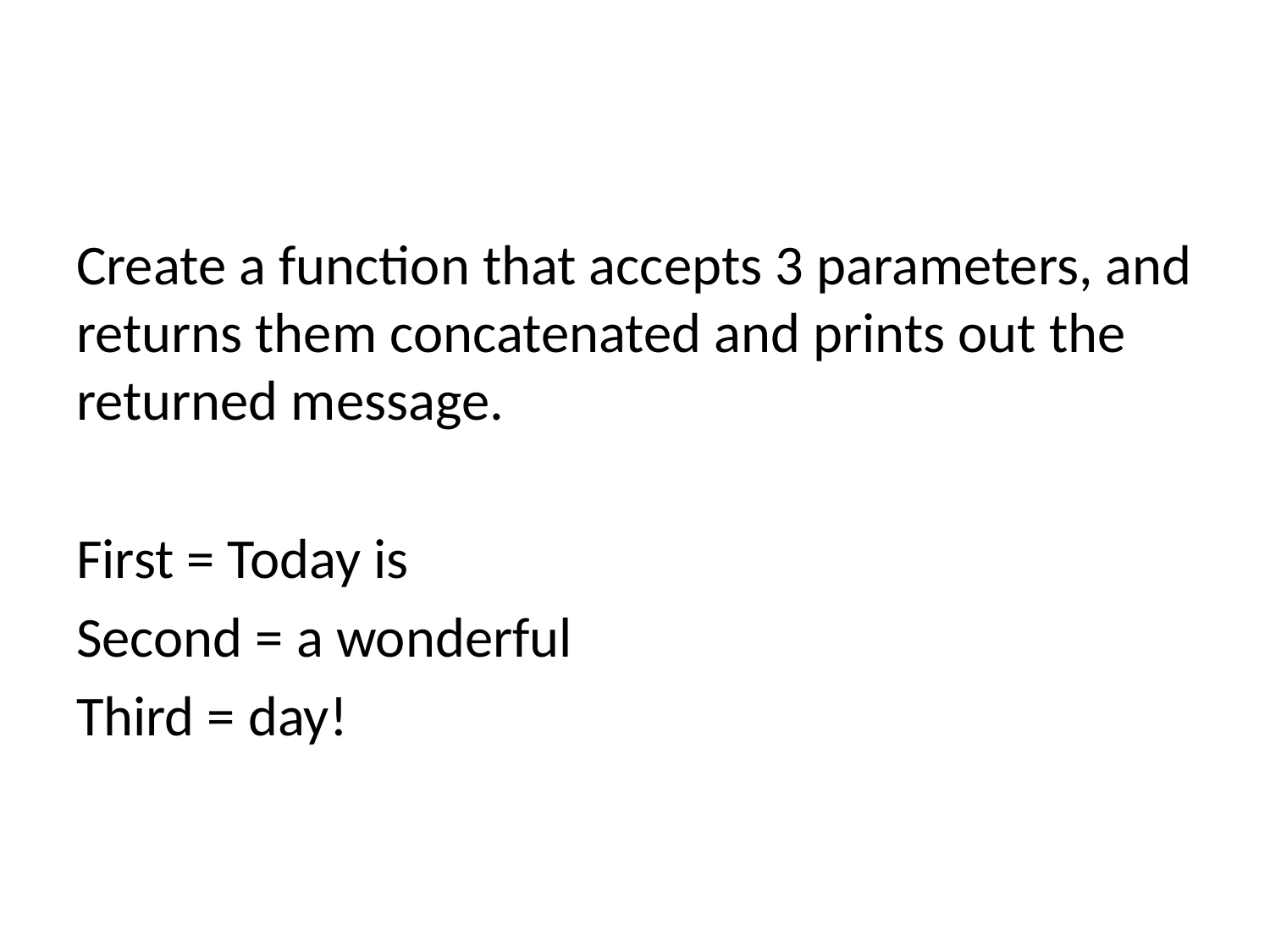

#
Create a function that accepts 3 parameters, and returns them concatenated and prints out the returned message.

First = Today is
Second = a wonderful
Third = day!